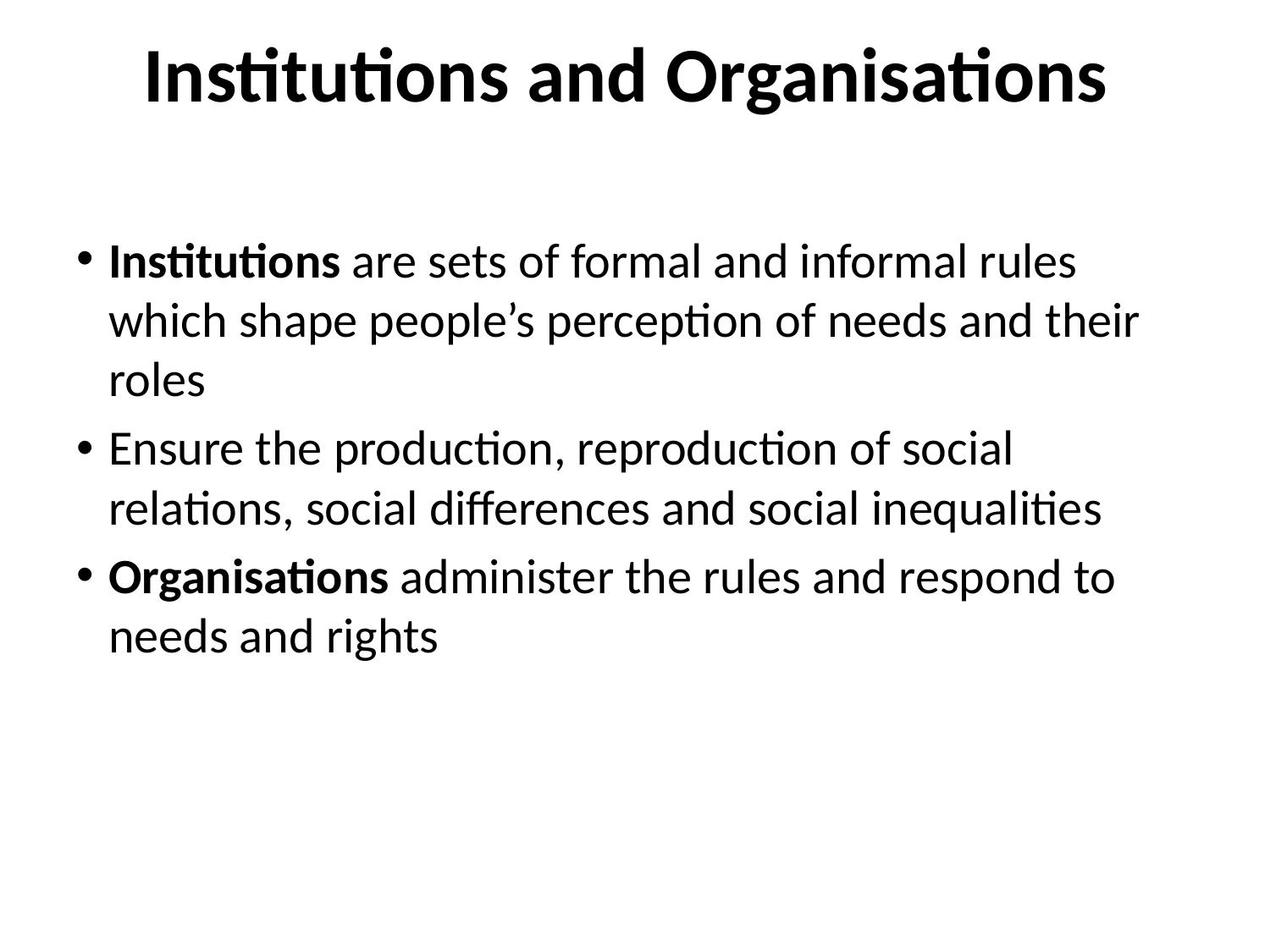

# Institutions and Organisations
Institutions are sets of formal and informal rules which shape people’s perception of needs and their roles
Ensure the production, reproduction of social relations, social differences and social inequalities
Organisations administer the rules and respond to needs and rights